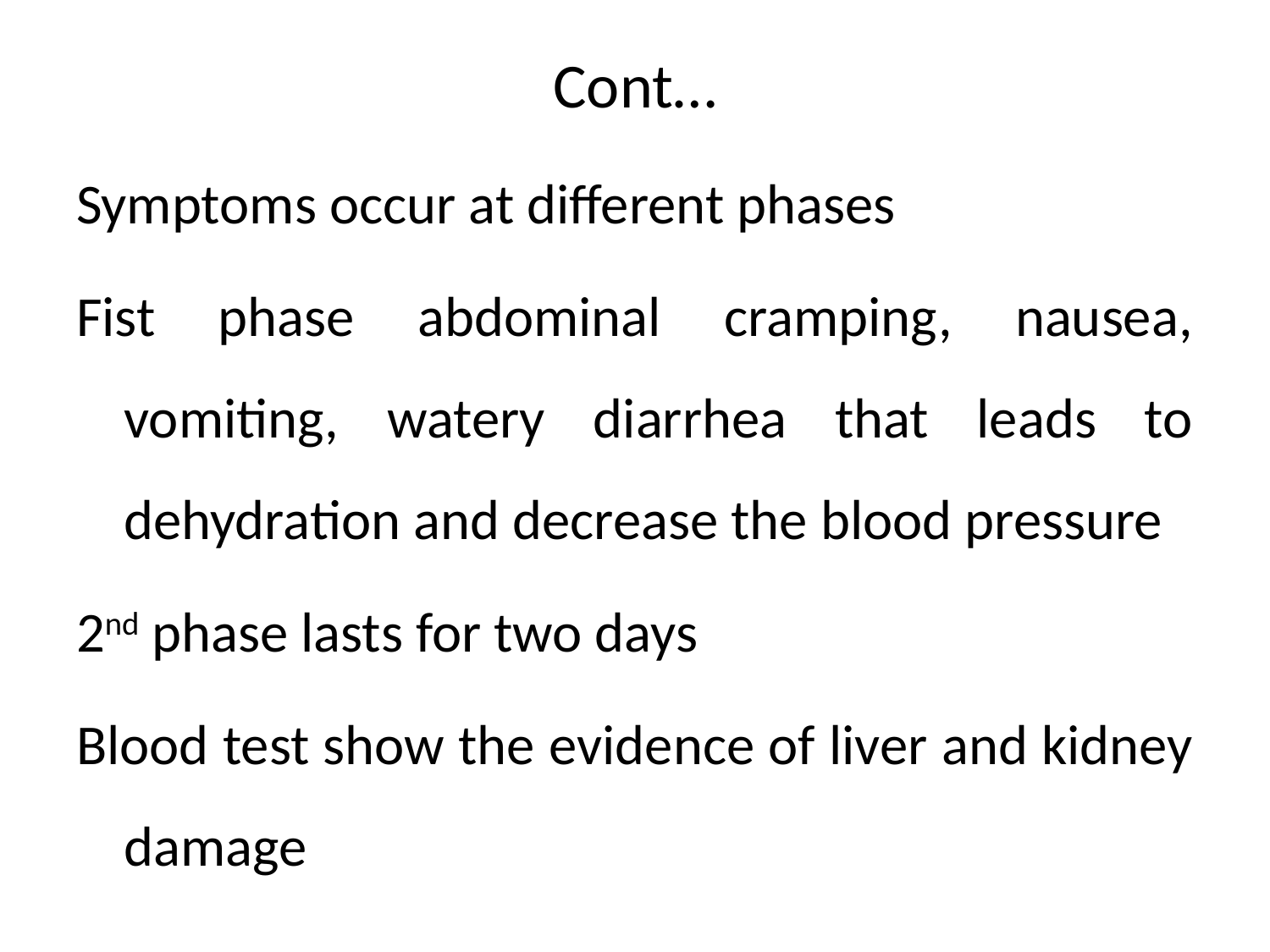

# Cont…
Symptoms occur at different phases
Fist phase abdominal cramping, nausea, vomiting, watery diarrhea that leads to dehydration and decrease the blood pressure
2nd phase lasts for two days
Blood test show the evidence of liver and kidney damage